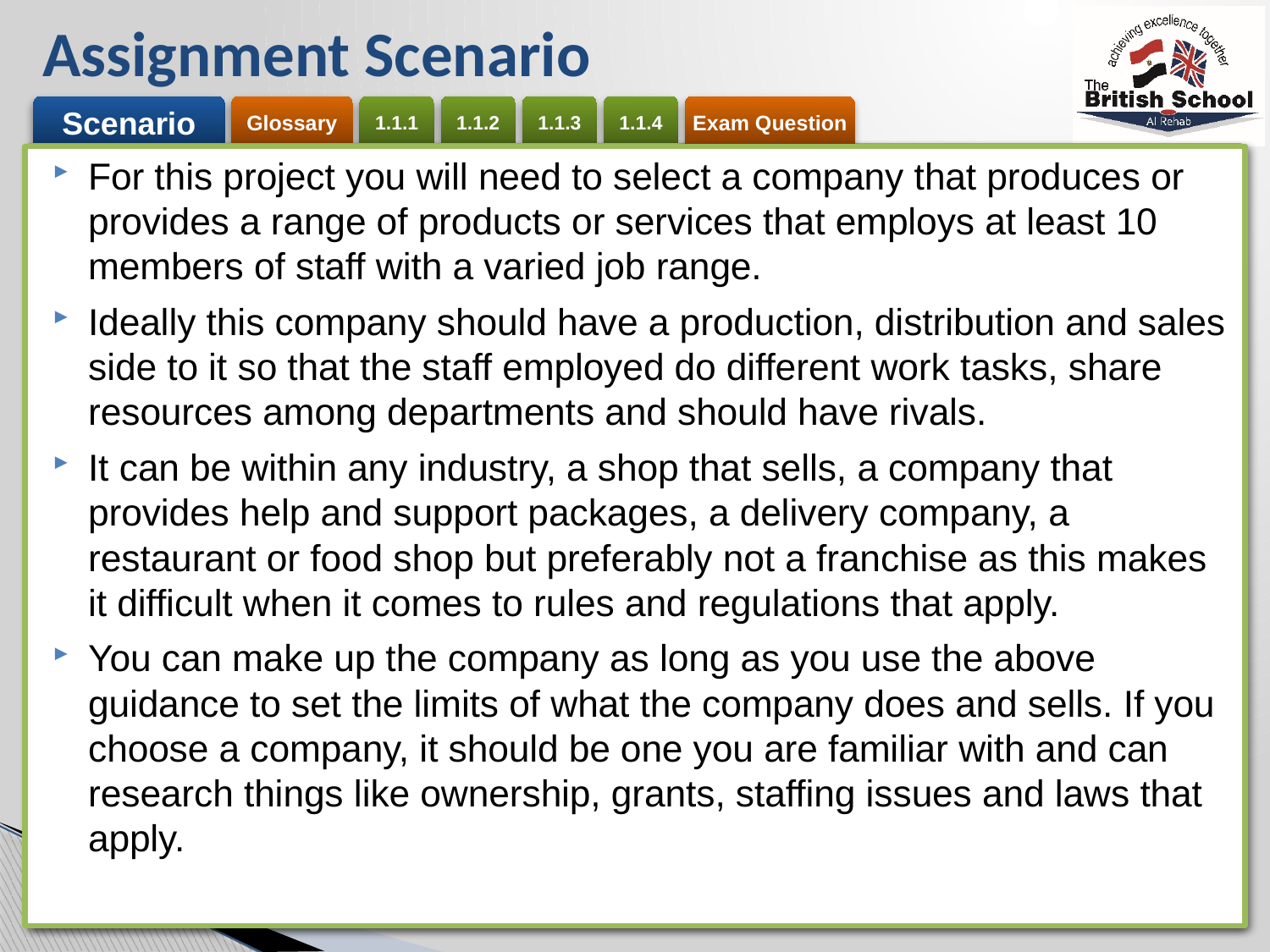

# Assignment Scenario
For this project you will need to select a company that produces or provides a range of products or services that employs at least 10 members of staff with a varied job range.
Ideally this company should have a production, distribution and sales side to it so that the staff employed do different work tasks, share resources among departments and should have rivals.
It can be within any industry, a shop that sells, a company that provides help and support packages, a delivery company, a restaurant or food shop but preferably not a franchise as this makes it difficult when it comes to rules and regulations that apply.
You can make up the company as long as you use the above guidance to set the limits of what the company does and sells. If you choose a company, it should be one you are familiar with and can research things like ownership, grants, staffing issues and laws that apply.